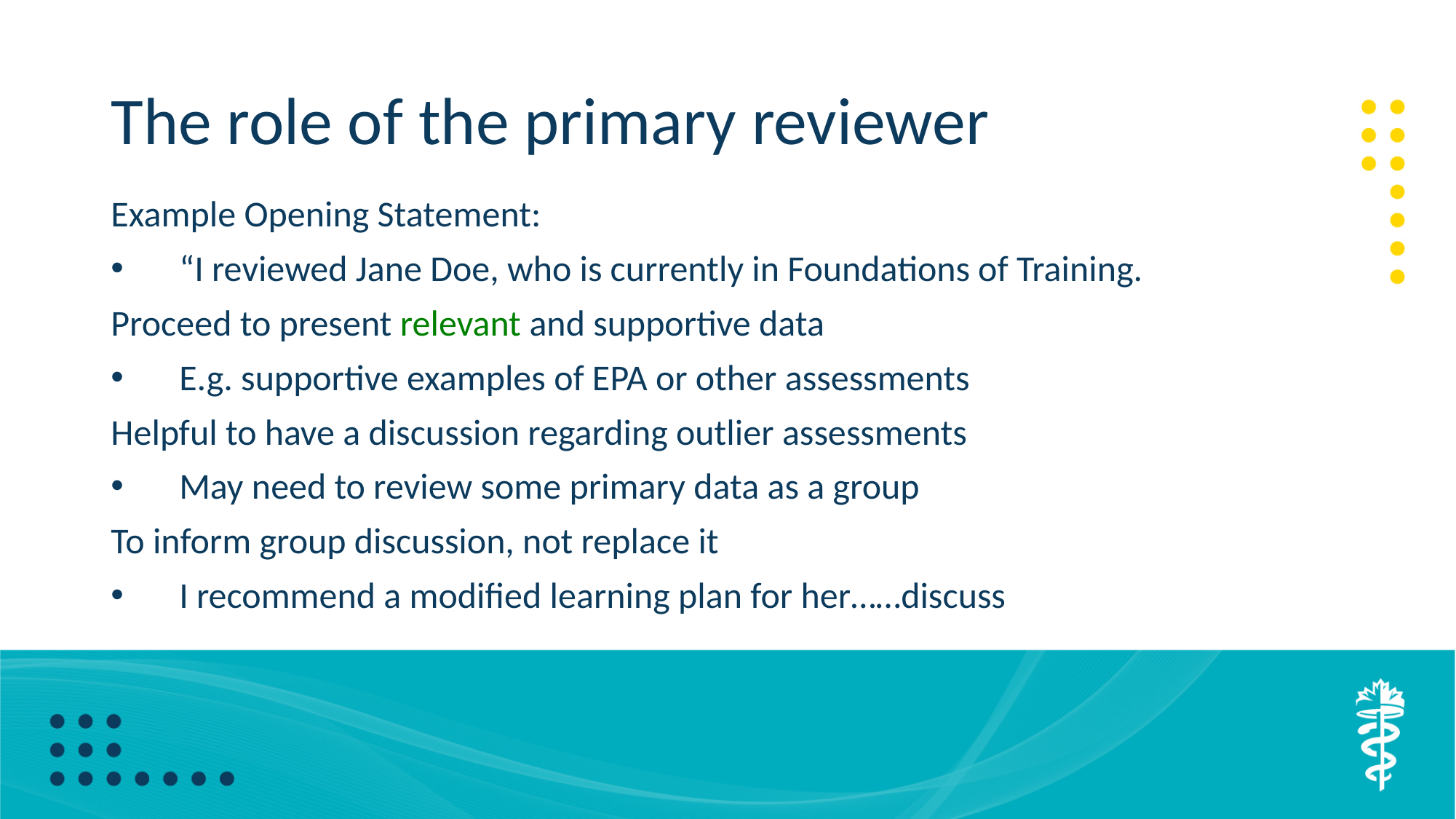

# The role of the primary reviewer
Example Opening Statement:
“I reviewed Jane Doe, who is currently in Foundations of Training.
Proceed to present relevant and supportive data
E.g. supportive examples of EPA or other assessments
Helpful to have a discussion regarding outlier assessments
May need to review some primary data as a group
To inform group discussion, not replace it
I recommend a modified learning plan for her……discuss